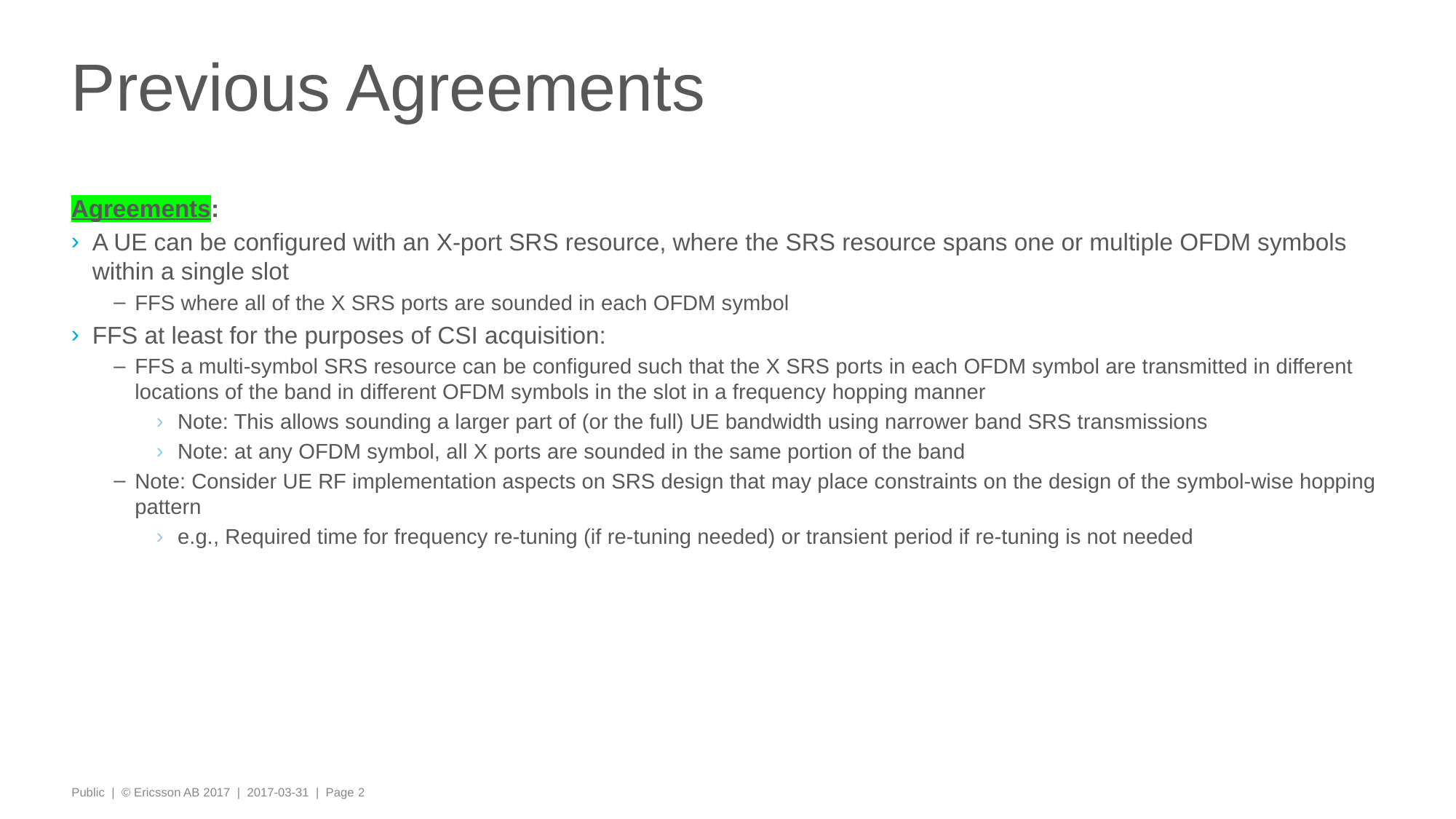

# Previous Agreements
Agreements:
A UE can be configured with an X-port SRS resource, where the SRS resource spans one or multiple OFDM symbols within a single slot
FFS where all of the X SRS ports are sounded in each OFDM symbol
FFS at least for the purposes of CSI acquisition:
FFS a multi-symbol SRS resource can be configured such that the X SRS ports in each OFDM symbol are transmitted in different locations of the band in different OFDM symbols in the slot in a frequency hopping manner
Note: This allows sounding a larger part of (or the full) UE bandwidth using narrower band SRS transmissions
Note: at any OFDM symbol, all X ports are sounded in the same portion of the band
Note: Consider UE RF implementation aspects on SRS design that may place constraints on the design of the symbol-wise hopping pattern
e.g., Required time for frequency re-tuning (if re-tuning needed) or transient period if re-tuning is not needed